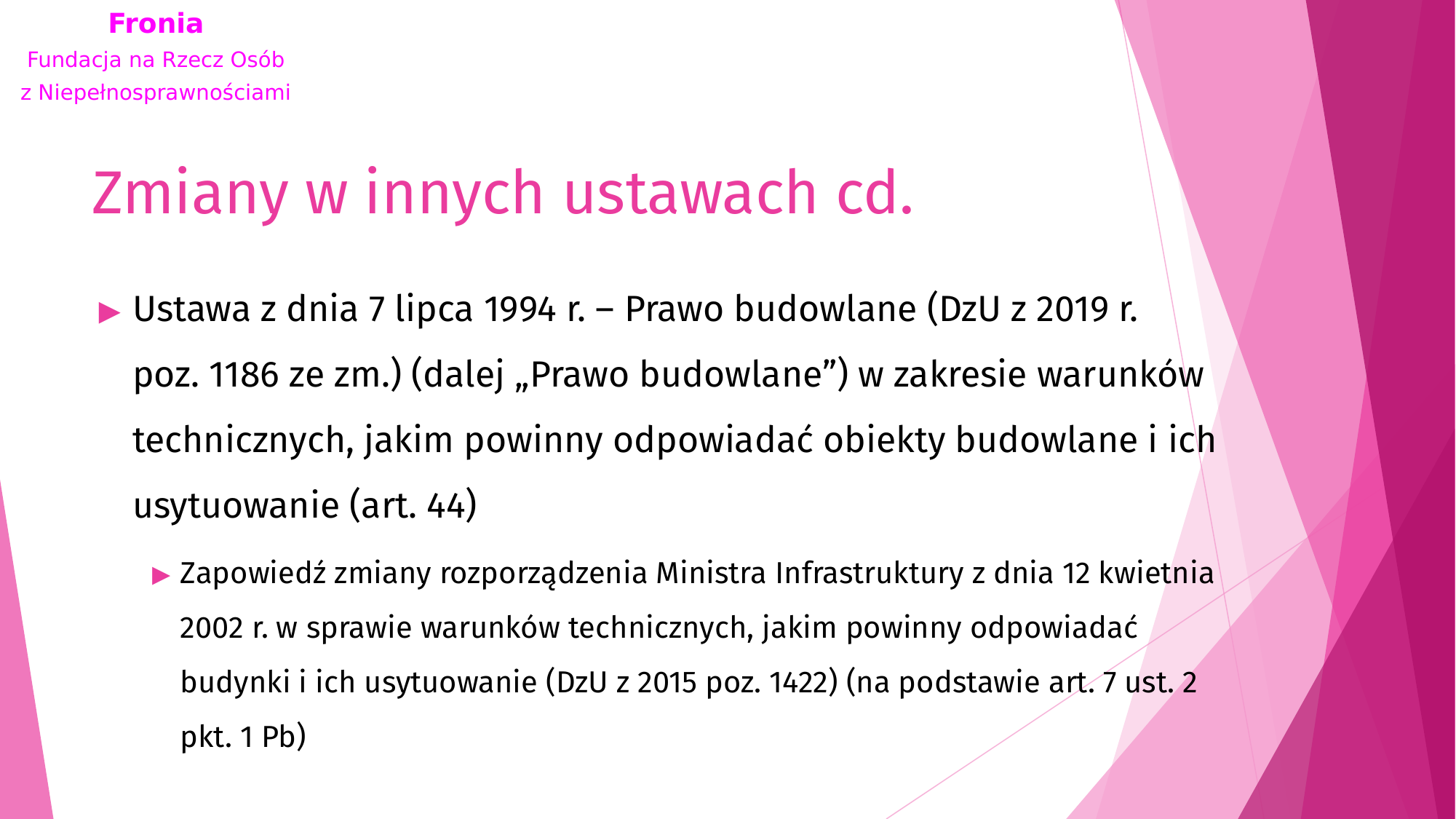

# Zmiany w innych ustawach cd.
Ustawa z dnia 7 lipca 1994 r. – Prawo budowlane (DzU z 2019 r. poz. 1186 ze zm.) (dalej „Prawo budowlane”) w zakresie warunków technicznych, jakim powinny odpowiadać obiekty budowlane i ich usytuowanie (art. 44)
Zapowiedź zmiany rozporządzenia Ministra Infrastruktury z dnia 12 kwietnia 2002 r. w sprawie warunków technicznych, jakim powinny odpowiadać budynki i ich usytuowanie (DzU z 2015 poz. 1422) (na podstawie art. 7 ust. 2 pkt. 1 Pb)